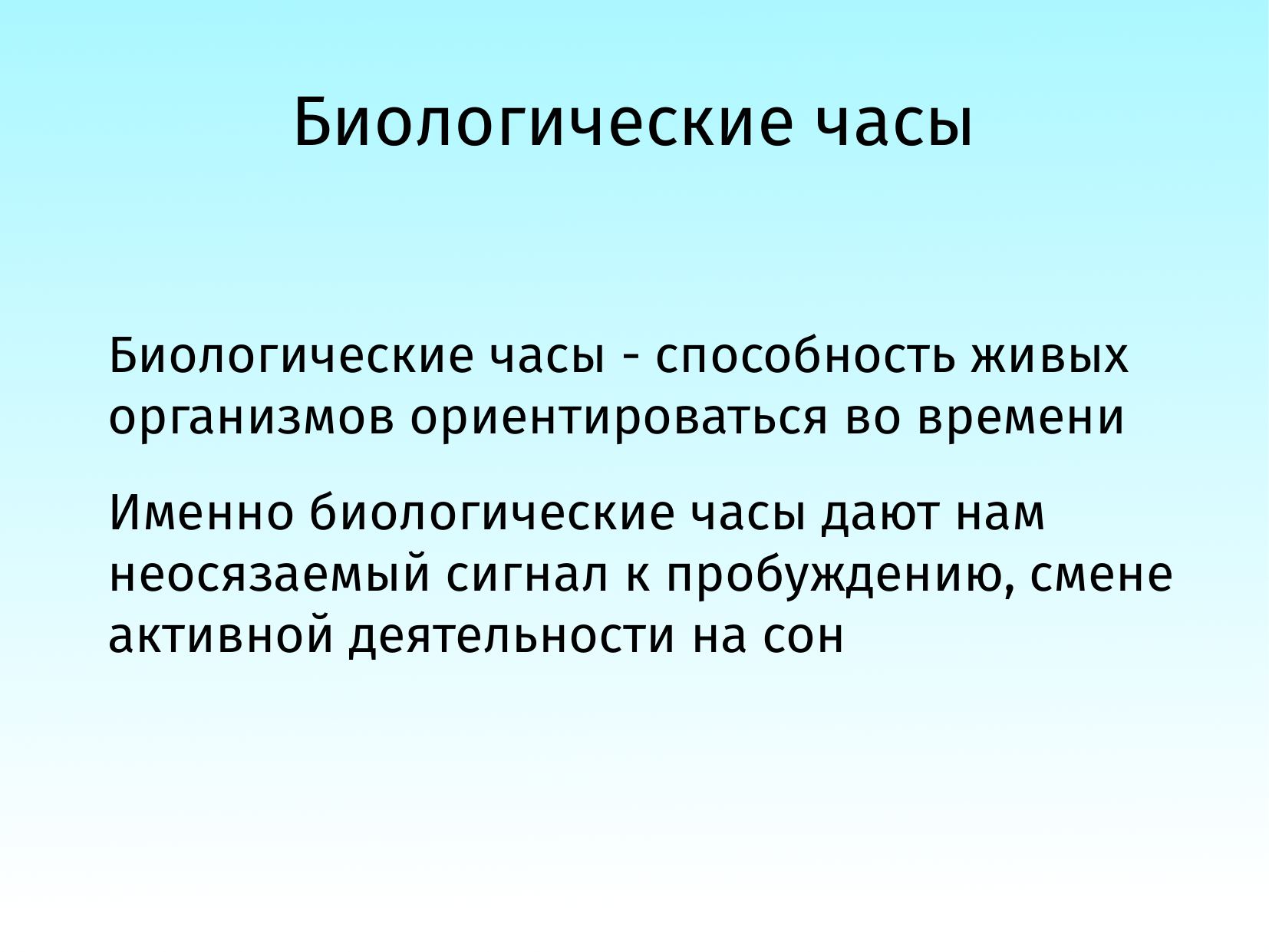

Биологические часы
Биологические часы - способность живых организмов ориентироваться во времени

Именно биологические часы дают нам неосязаемый сигнал к пробуждению, смене активной деятельности на сон